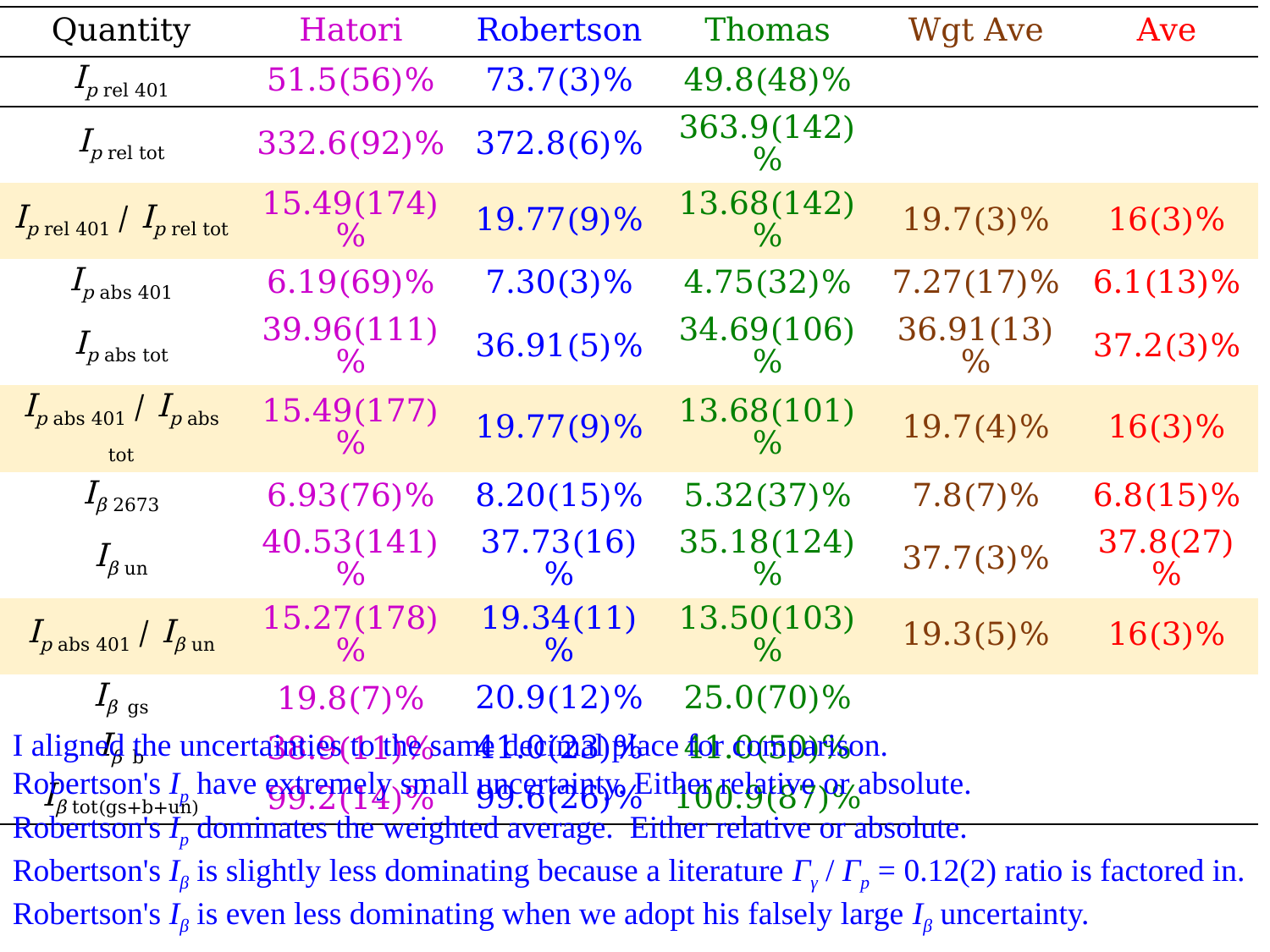

| Quantity | Hatori | Robertson | Thomas | Wgt Ave | Ave |
| --- | --- | --- | --- | --- | --- |
| Ip rel 401 | 51.5(56)% | 73.7(3)% | 49.8(48)% |  |  |
| Ip rel tot | 332.6(92)% | 372.8(6)% | 363.9(142)% |  |  |
| Ip rel 401 / Ip rel tot | 15.49(174)% | 19.77(9)% | 13.68(142)% | 19.7(3)% | 16(3)% |
| Ip abs 401 | 6.19(69)% | 7.30(3)% | 4.75(32)% | 7.27(17)% | 6.1(13)% |
| Ip abs tot | 39.96(111)% | 36.91(5)% | 34.69(106)% | 36.91(13)% | 37.2(3)% |
| Ip abs 401 / Ip abs tot | 15.49(177)% | 19.77(9)% | 13.68(101)% | 19.7(4)% | 16(3)% |
| Iβ 2673 | 6.93(76)% | 8.20(15)% | 5.32(37)% | 7.8(7)% | 6.8(15)% |
| Iβ un | 40.53(141)% | 37.73(16)% | 35.18(124)% | 37.7(3)% | 37.8(27)% |
| Ip abs 401 / Iβ un | 15.27(178)% | 19.34(11)% | 13.50(103)% | 19.3(5)% | 16(3)% |
| Iβ gs | 19.8(7)% | 20.9(12)% | 25.0(70)% |  |  |
| Iβ b | 38.9(11)% | 41.0(23)% | 41.0(50)% |  |  |
| Iβ tot(gs+b+un) | 99.2(14)% | 99.6(26)% | 100.9(87)% |  |  |
I aligned the uncertainties to the same decimal place for comparison.
Robertson's Ip have extremely small uncertainty. Either relative or absolute.
Robertson's Ip dominates the weighted average.  Either relative or absolute.
Robertson's Iβ is slightly less dominating because a literature Γγ / Γp = 0.12(2) ratio is factored in.
Robertson's Iβ is even less dominating when we adopt his falsely large Iβ uncertainty.